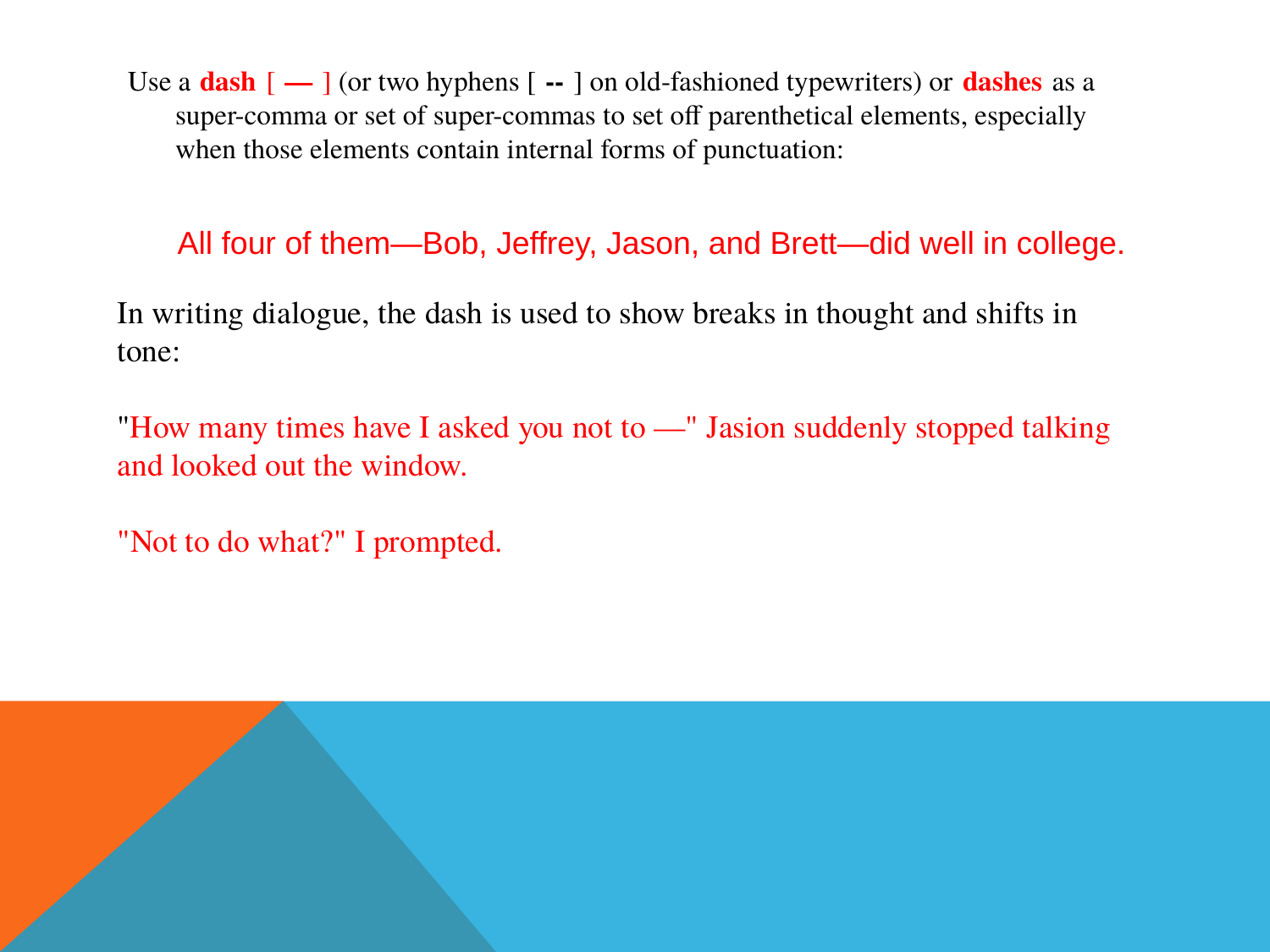

#
Use a dash [ — ] (or two hyphens [ -- ] on old-fashioned typewriters) or dashes as a super-comma or set of super-commas to set off parenthetical elements, especially when those elements contain internal forms of punctuation:
All four of them—Bob, Jeffrey, Jason, and Brett—did well in college.
In writing dialogue, the dash is used to show breaks in thought and shifts in tone:
"How many times have I asked you not to —" Jasion suddenly stopped talking and looked out the window.
"Not to do what?" I prompted.